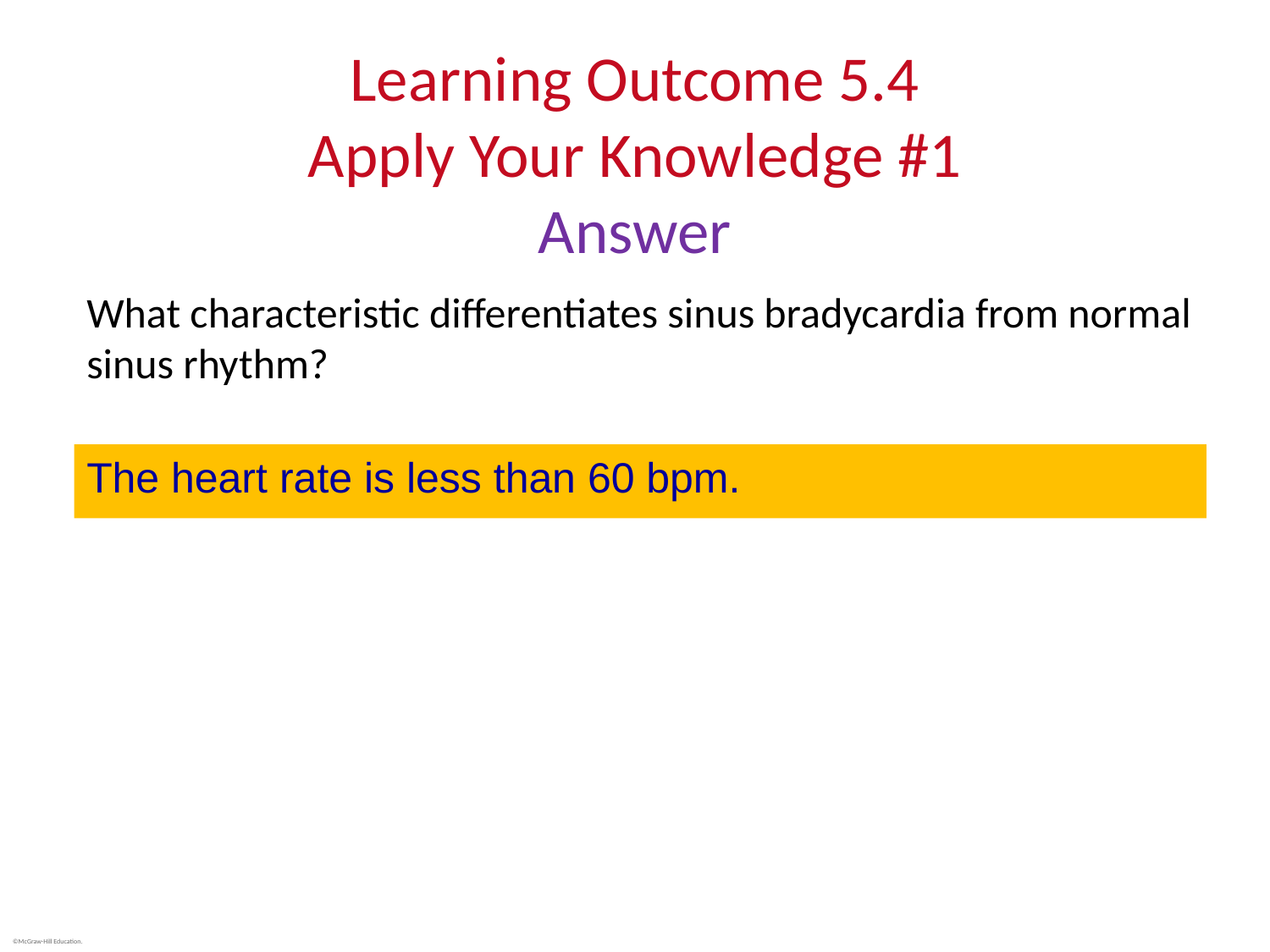

# Learning Outcome 5.4 Apply Your Knowledge #1 Answer
What characteristic differentiates sinus bradycardia from normal sinus rhythm?
The heart rate is less than 60 bpm.